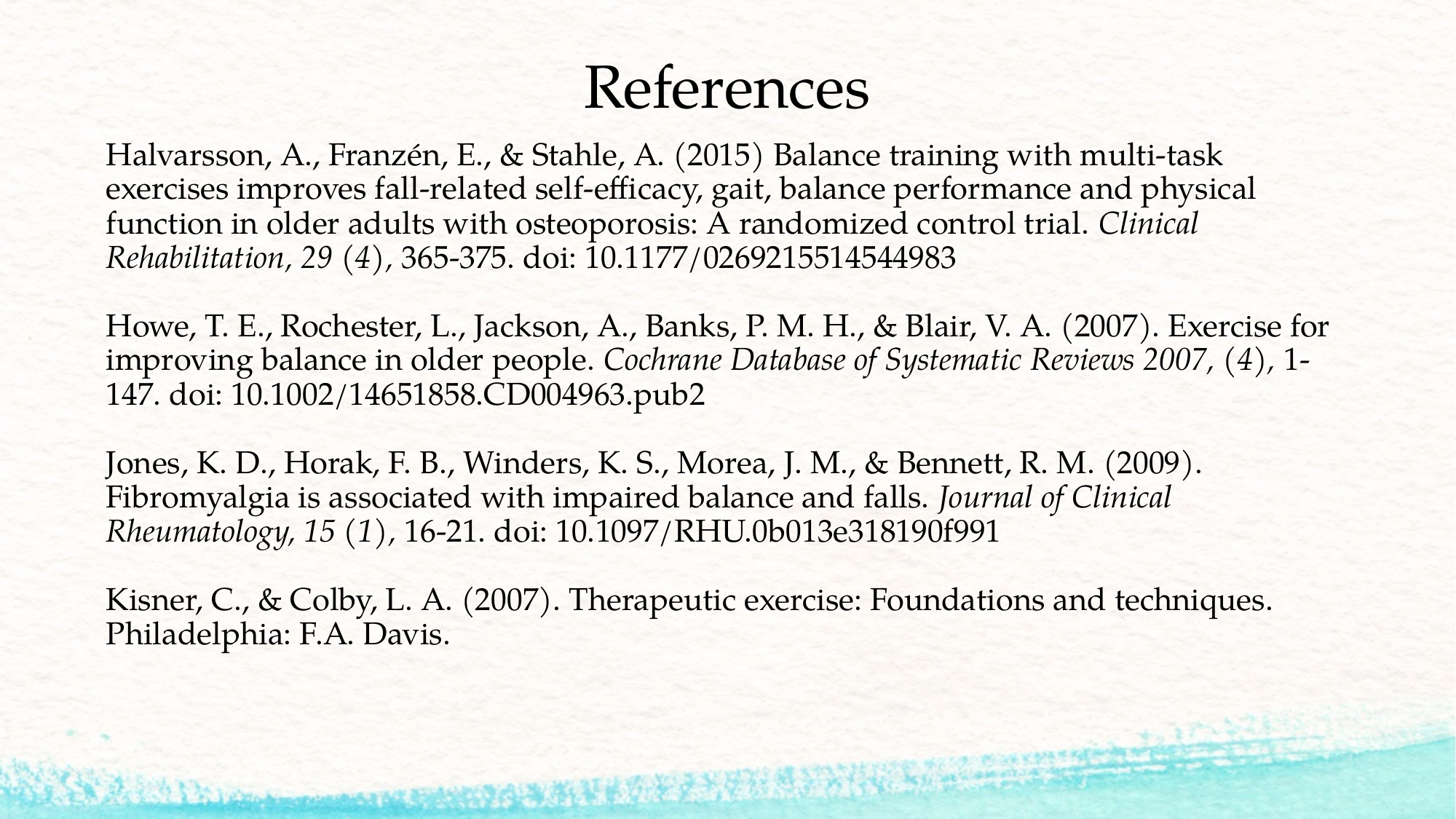

References
Halvarsson, A., Franzén, E., & Stahle, A. (2015) Balance training with multi-task exercises improves fall-related self-efficacy, gait, balance performance and physical function in older adults with osteoporosis: A randomized control trial. Clinical Rehabilitation, 29 (4), 365-375. doi: 10.1177/0269215514544983

Howe, T. E., Rochester, L., Jackson, A., Banks, P. M. H., & Blair, V. A. (2007). Exercise for improving balance in older people. Cochrane Database of Systematic Reviews 2007, (4), 1-147. doi: 10.1002/14651858.CD004963.pub2
Jones, K. D., Horak, F. B., Winders, K. S., Morea, J. M., & Bennett, R. M. (2009). Fibromyalgia is associated with impaired balance and falls. Journal of Clinical Rheumatology, 15 (1), 16-21. doi: 10.1097/RHU.0b013e318190f991

Kisner, C., & Colby, L. A. (2007). Therapeutic exercise: Foundations and techniques. Philadelphia: F.A. Davis.